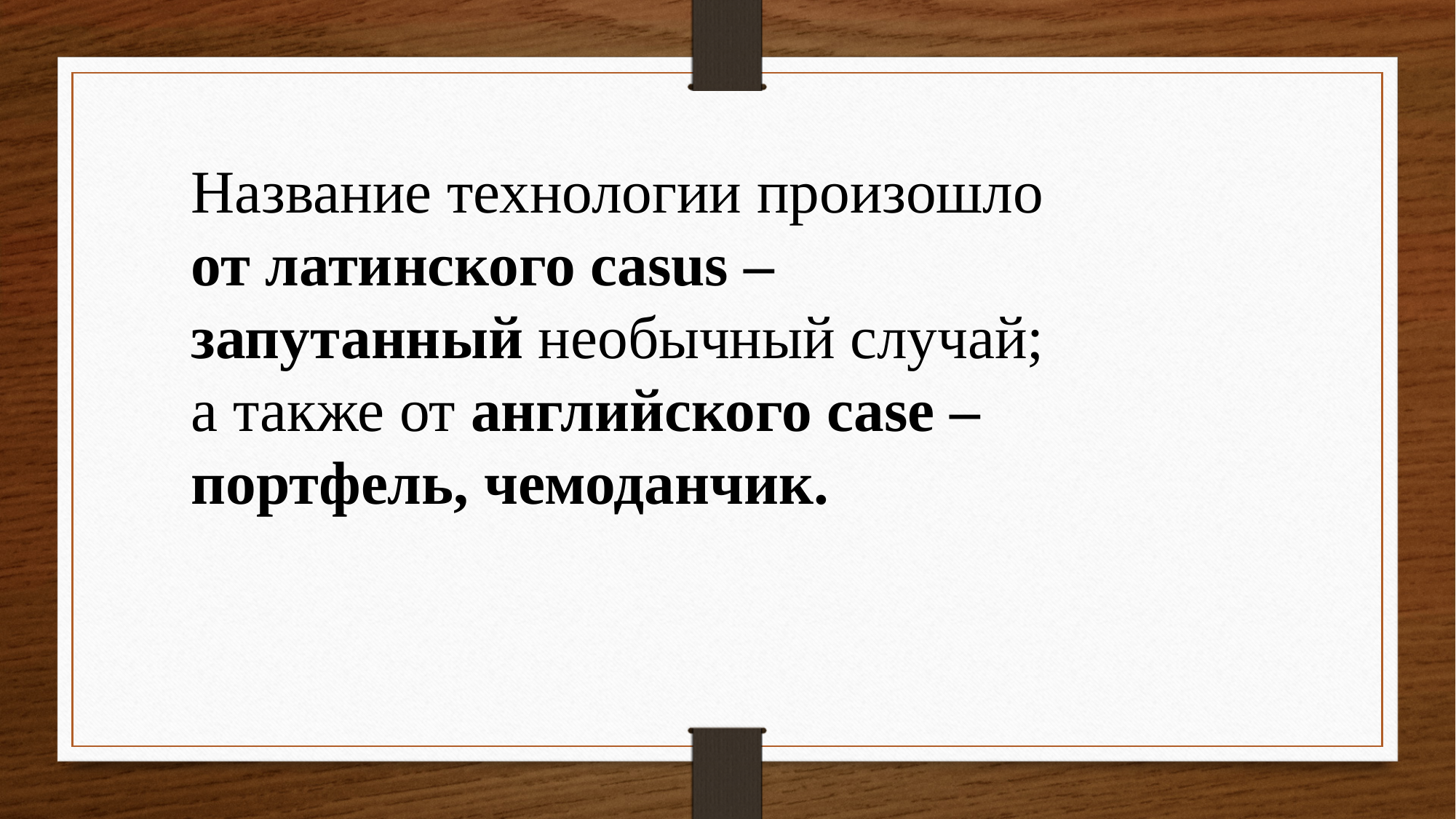

Название технологии произошло от латинского casus – запутанный необычный случай; а также от английского case – портфель, чемоданчик.